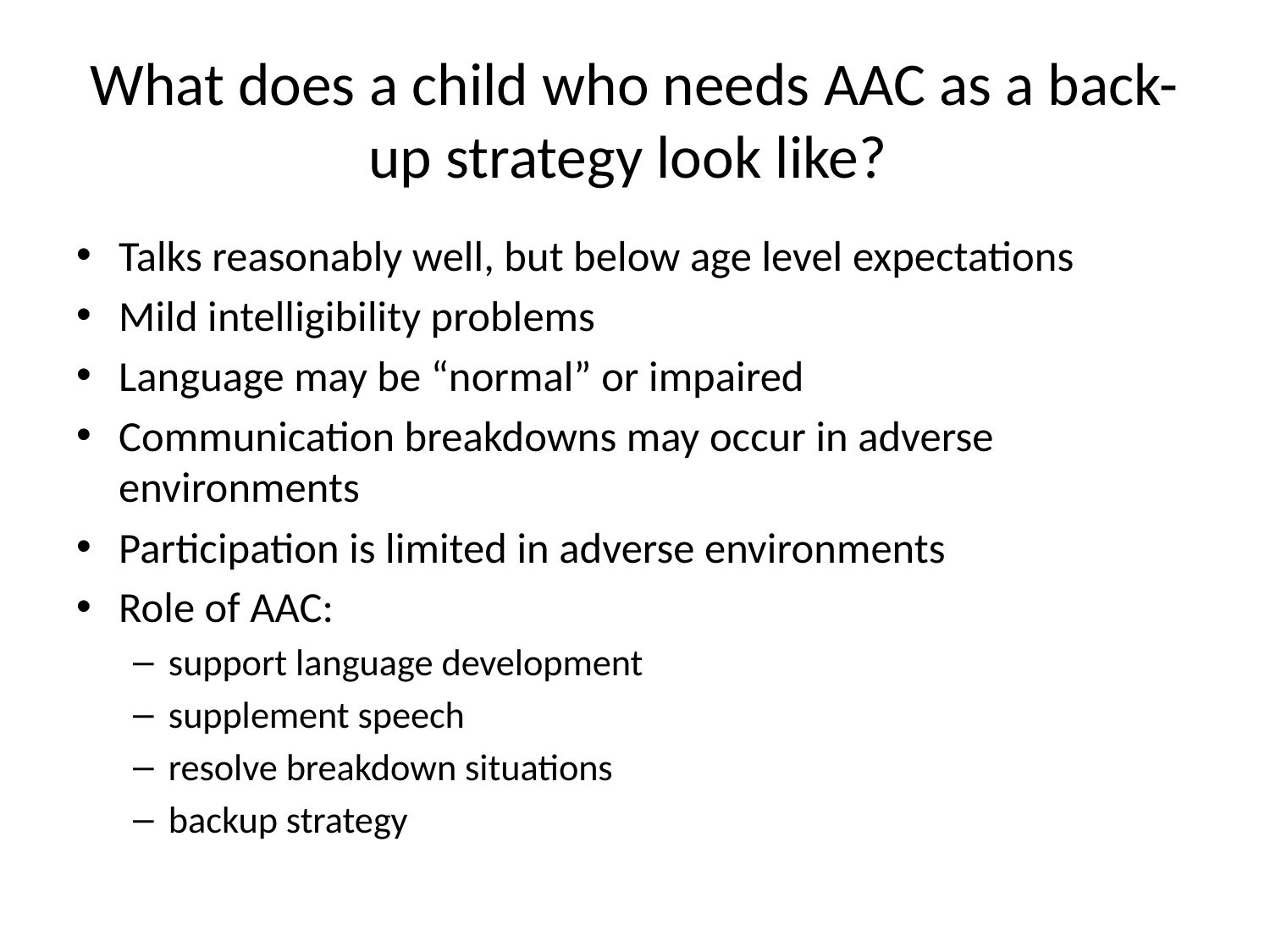

# What does a child who needs AAC as a back-up strategy look like?
Talks reasonably well, but below age level expectations
Mild intelligibility problems
Language may be “normal” or impaired
Communication breakdowns may occur in adverse environments
Participation is limited in adverse environments
Role of AAC:
support language development
supplement speech
resolve breakdown situations
backup strategy